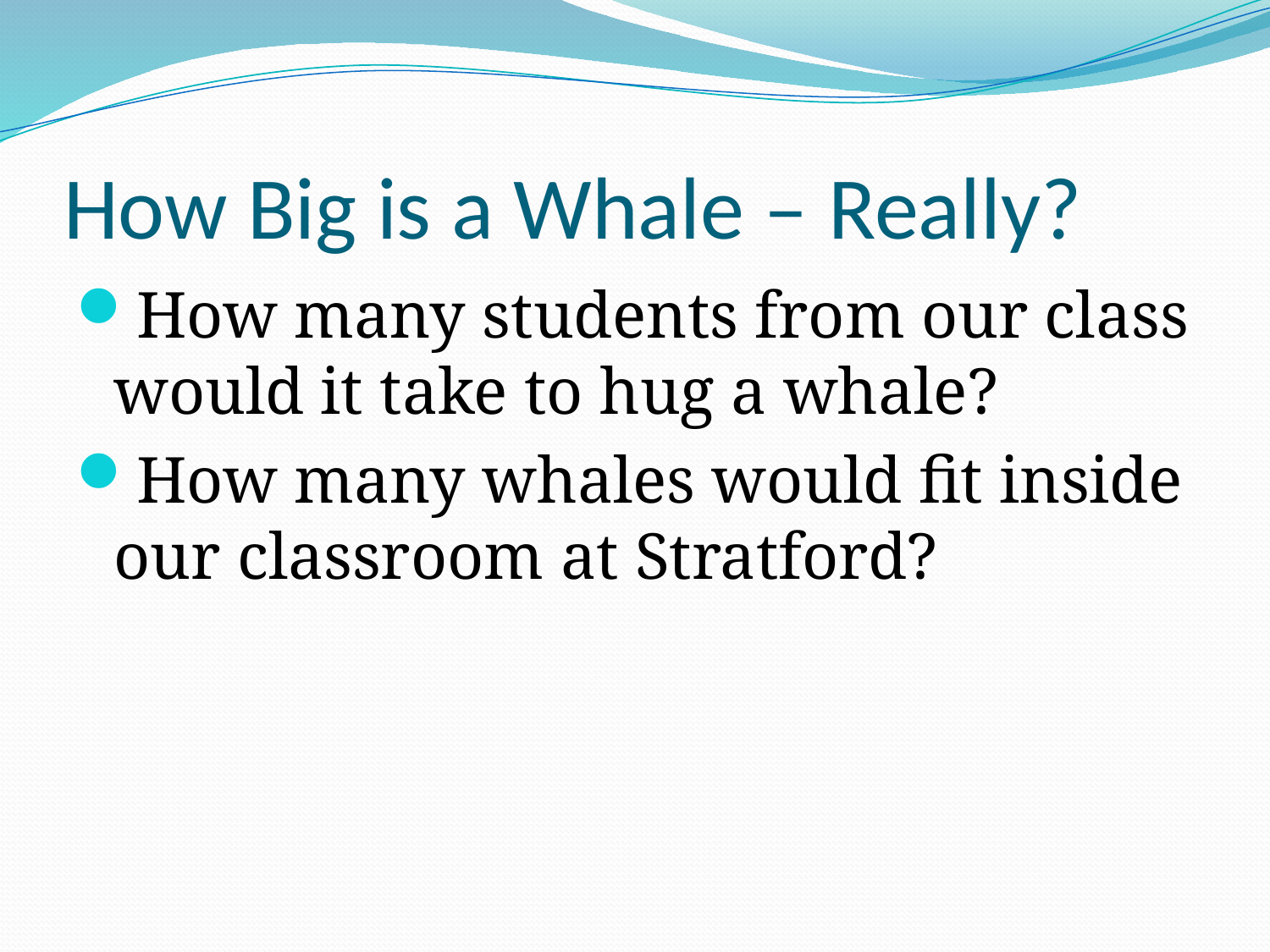

# How Big is a Whale – Really?
How many students from our class would it take to hug a whale?
How many whales would fit inside our classroom at Stratford?